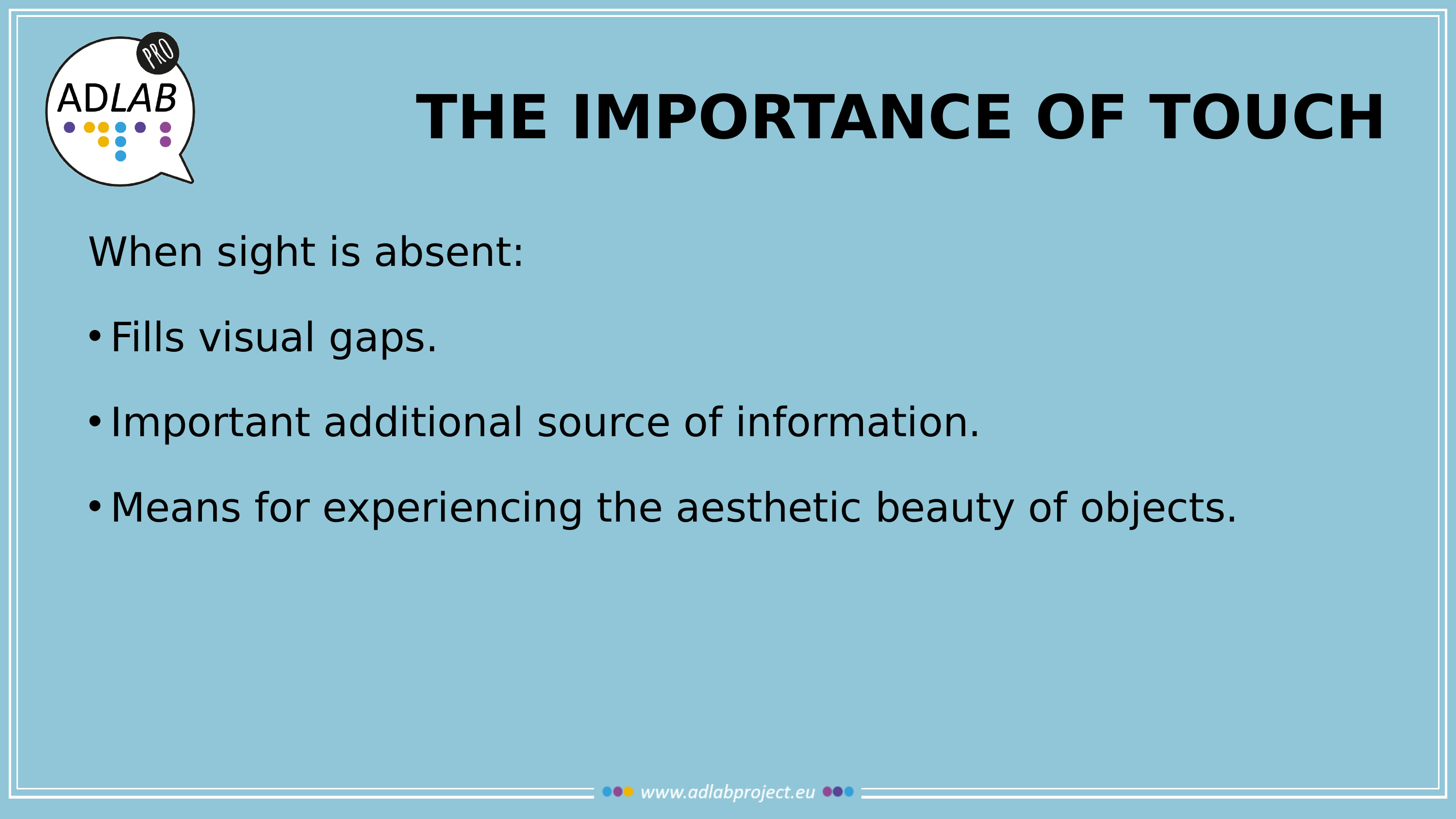

# The importance of touch
When sight is absent:
Fills visual gaps.
Important additional source of information.
Means for experiencing the aesthetic beauty of objects.